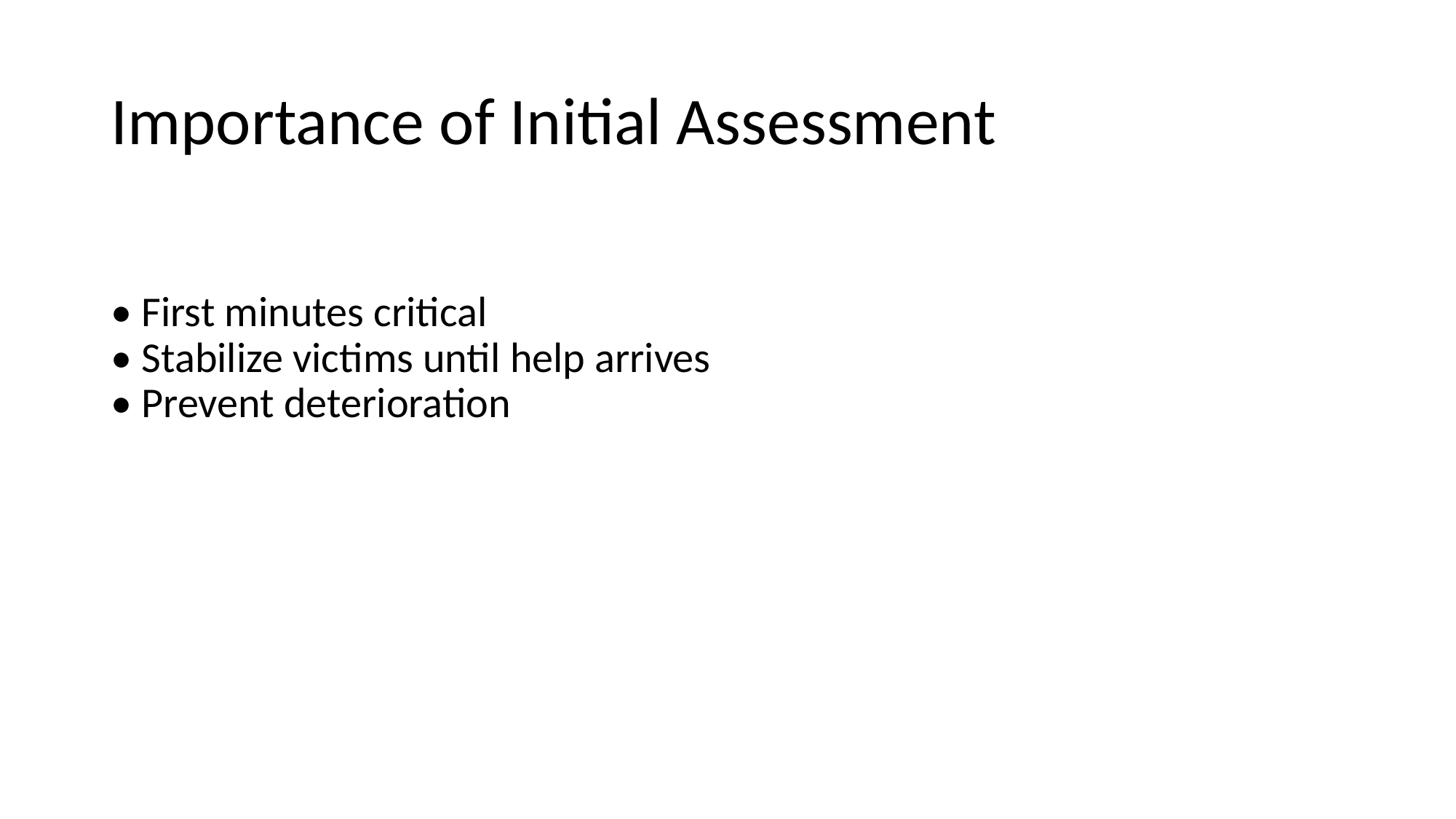

# Importance of Initial Assessment

• First minutes critical
• Stabilize victims until help arrives
• Prevent deterioration